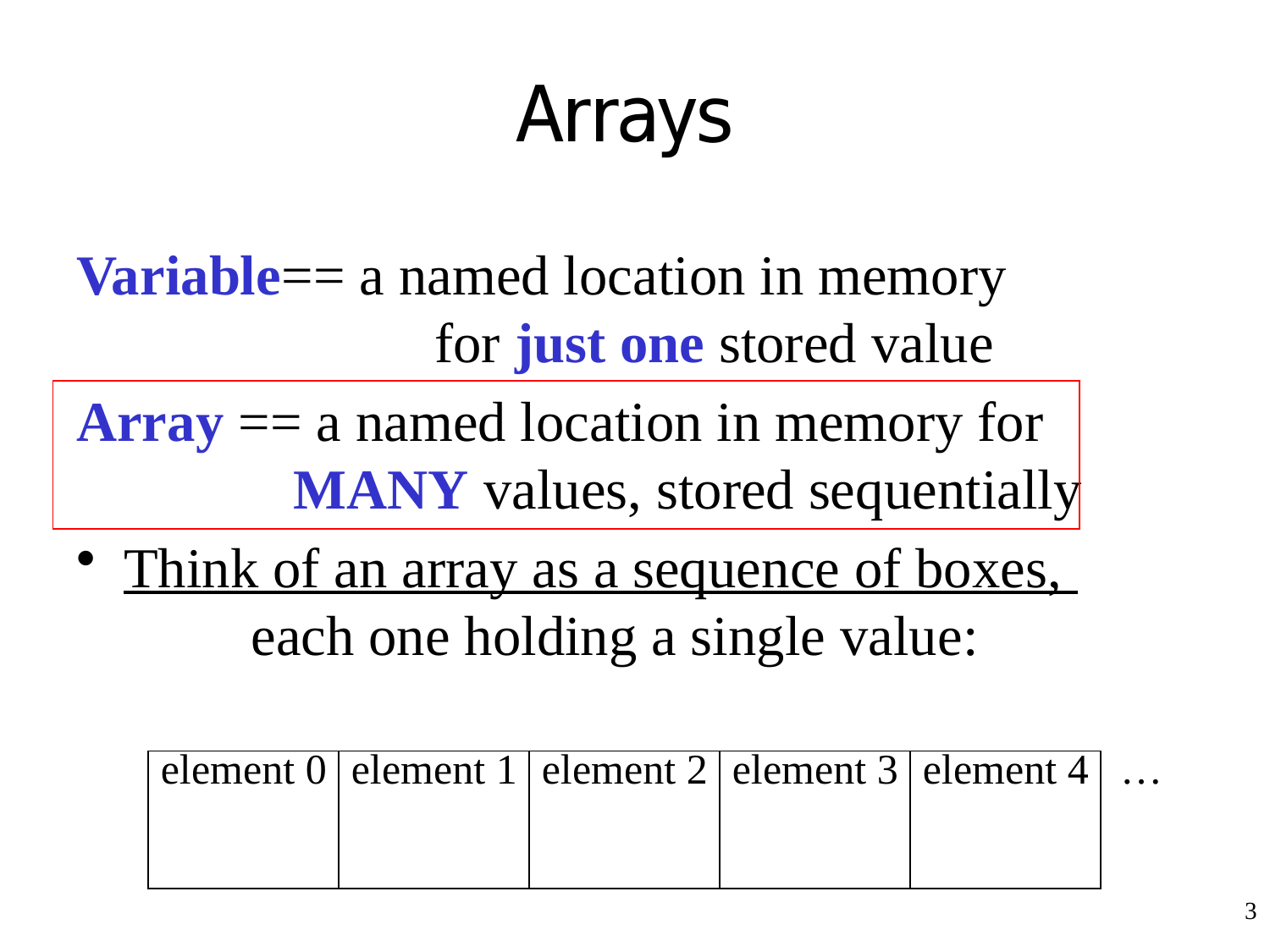

# Arrays
Variable== a named location in memory
		    for just one stored value
Array == a named location in memory for 		   MANY values, stored sequentially
Think of an array as a sequence of boxes,
	each one holding a single value:

element 0
element 1
element 2
element 3
element 4   …

3